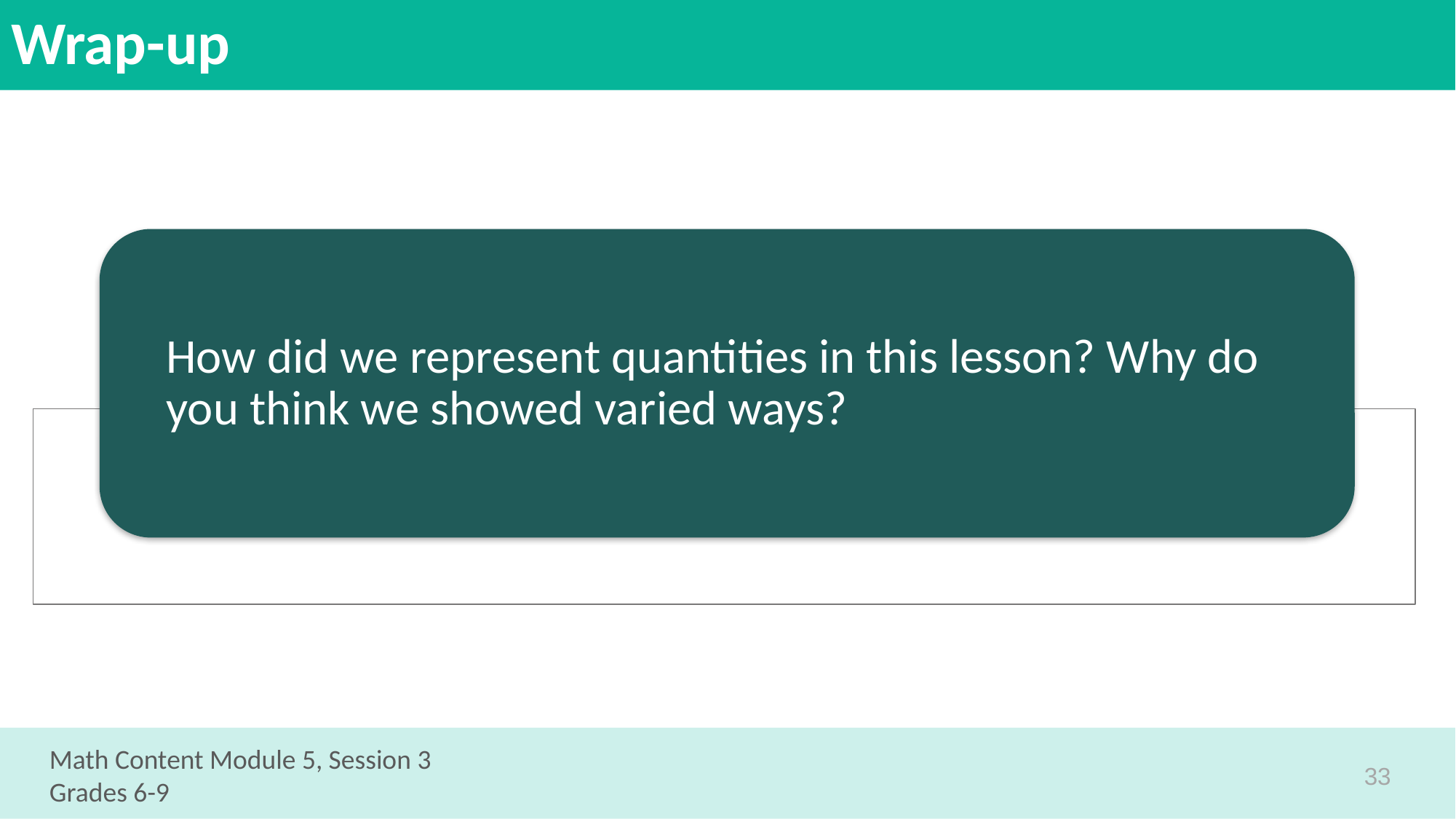

# Wrap-up
How did we represent quantities in this lesson? Why do you think we showed varied ways?
Math Content Module 5, Session 3
Grades 6-9
33